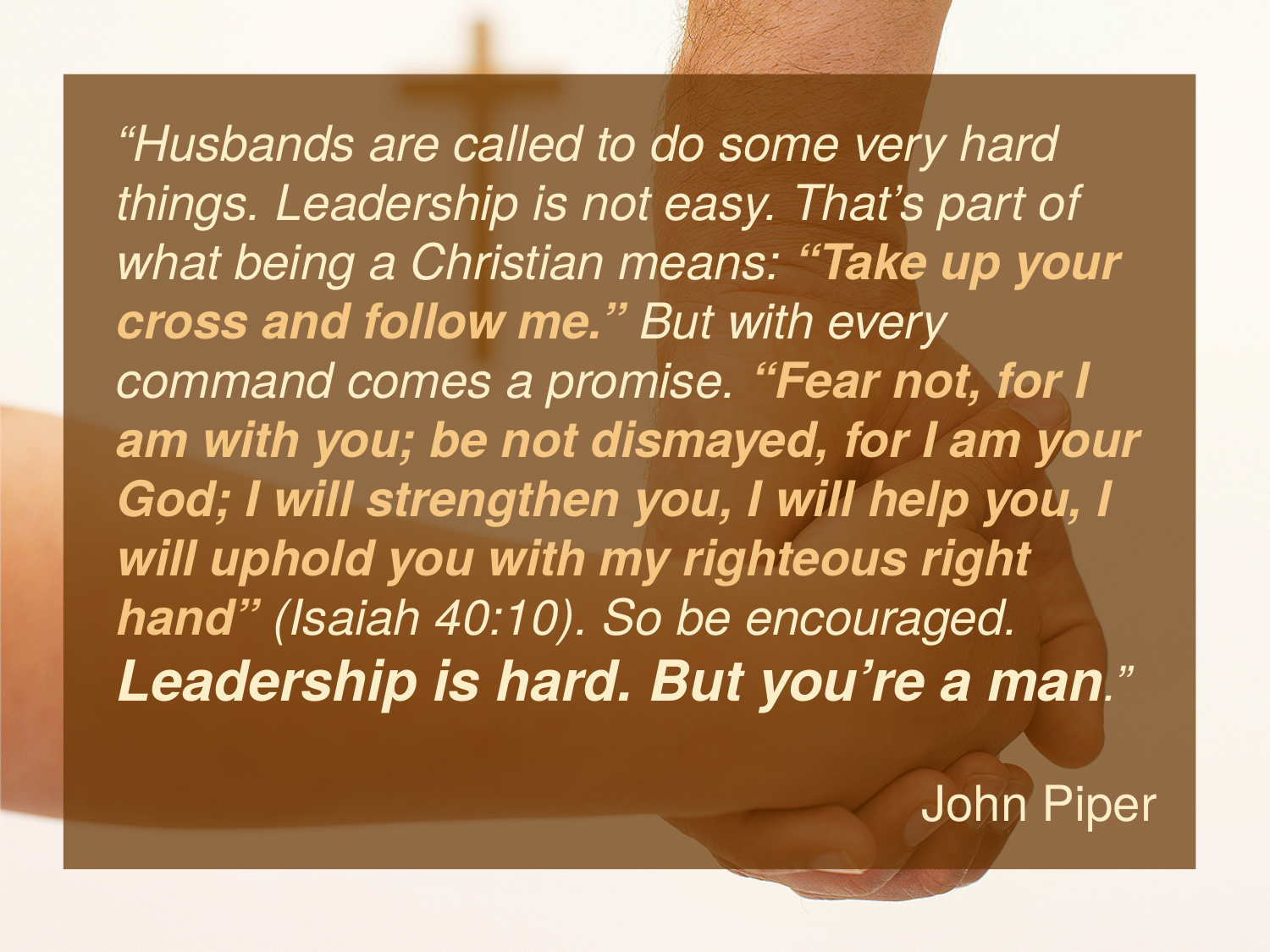

“Husbands are called to do some very hard things. Leadership is not easy. That’s part of what being a Christian means: “Take up your cross and follow me.” But with every command comes a promise. “Fear not, for I am with you; be not dismayed, for I am your God; I will strengthen you, I will help you, I will uphold you with my righteous right hand” (Isaiah 40:10). So be encouraged. Leadership is hard. But you’re a man.”

John Piper